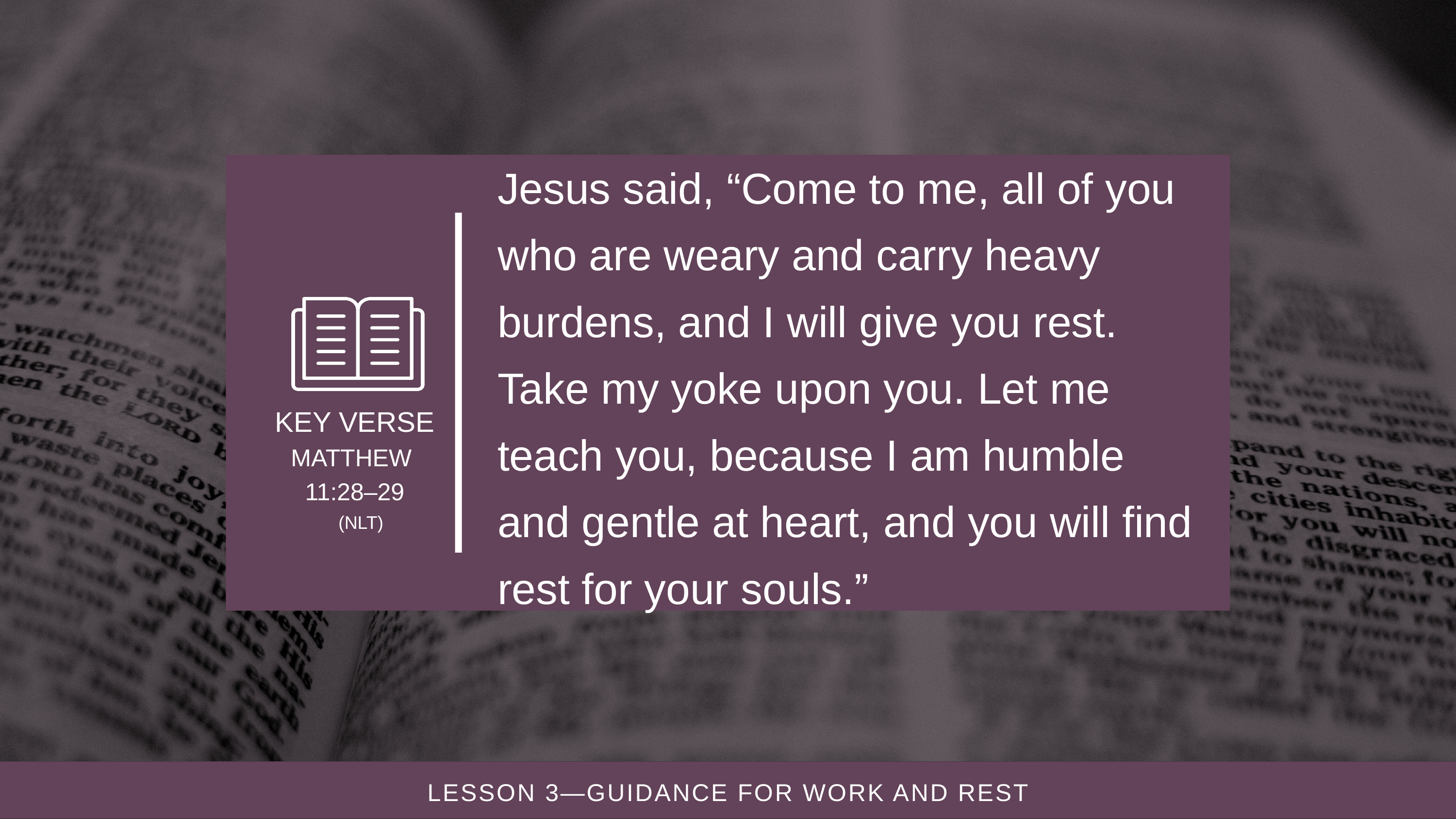

Jesus said, “Come to me, all of you who are weary and carry heavy burdens, and I will give you rest. Take my yoke upon you. Let me teach you, because I am humble and gentle at heart, and you will find rest for your souls.”

(NLT)